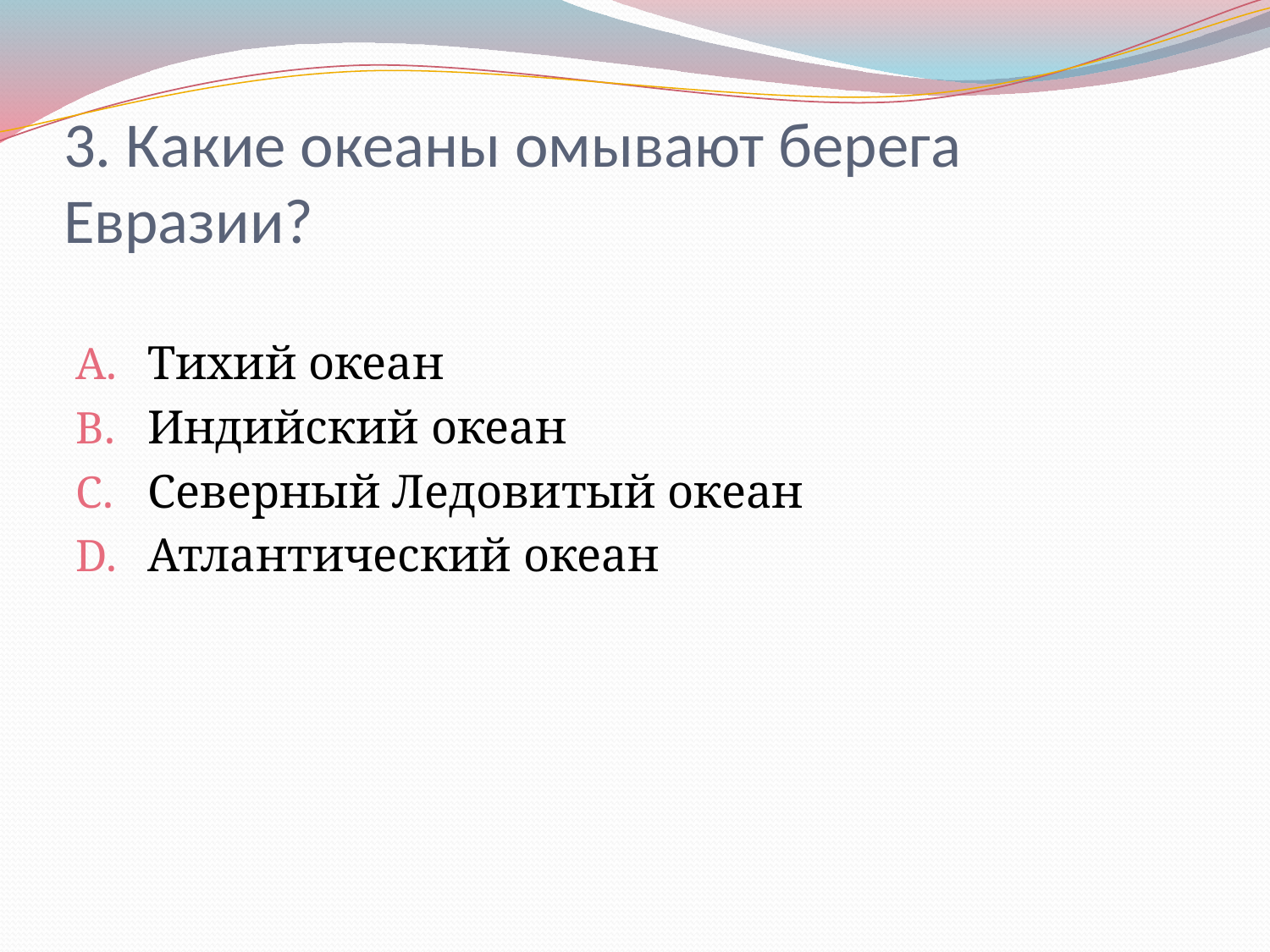

# 3. Какие океаны омывают берега Евразии?
Тихий океан
Индийский океан
Северный Ледовитый океан
Атлантический океан